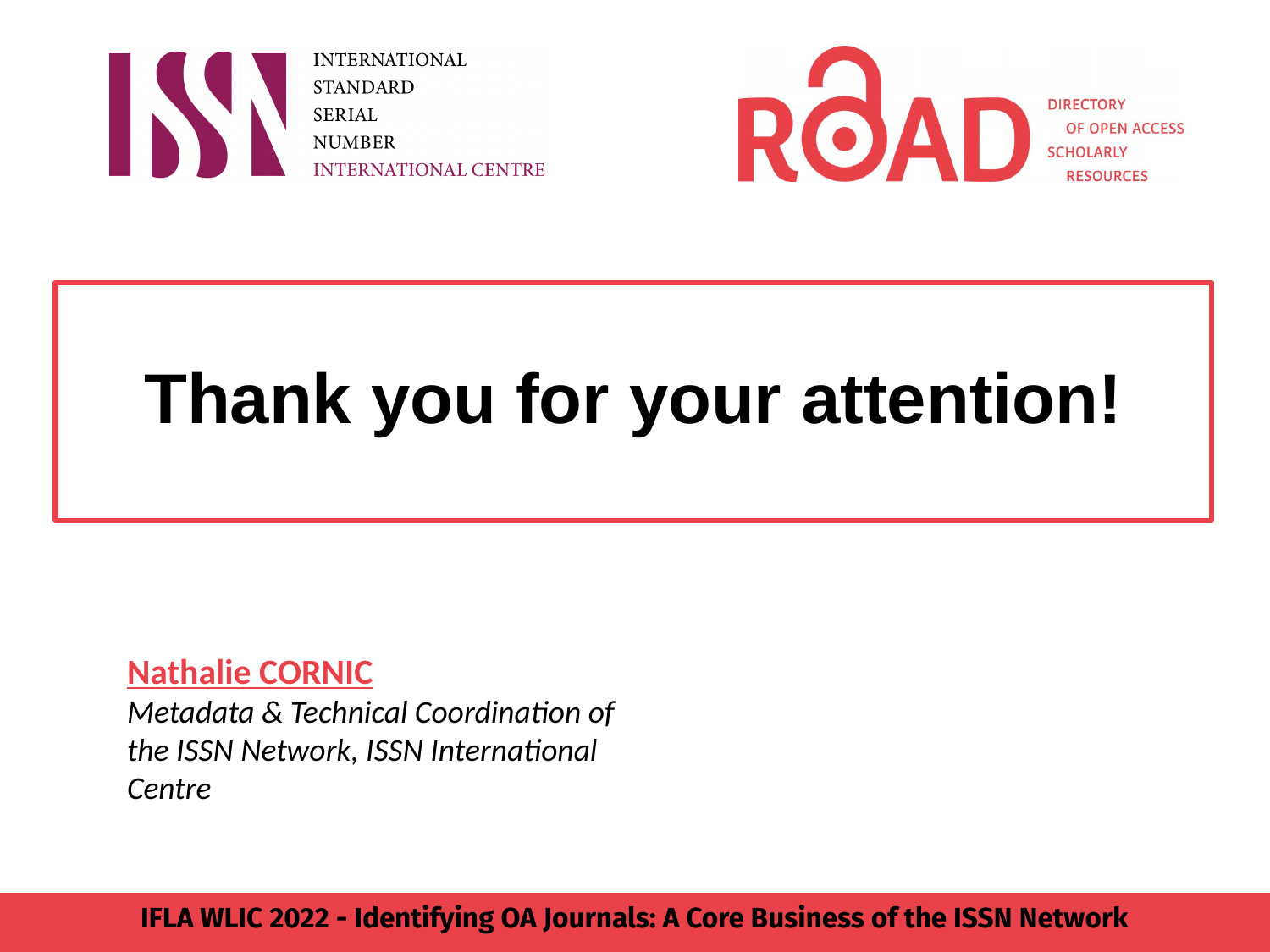

# Thank you for your attention!
Nathalie CORNIC
Metadata & Technical Coordination of the ISSN Network, ISSN International Centre